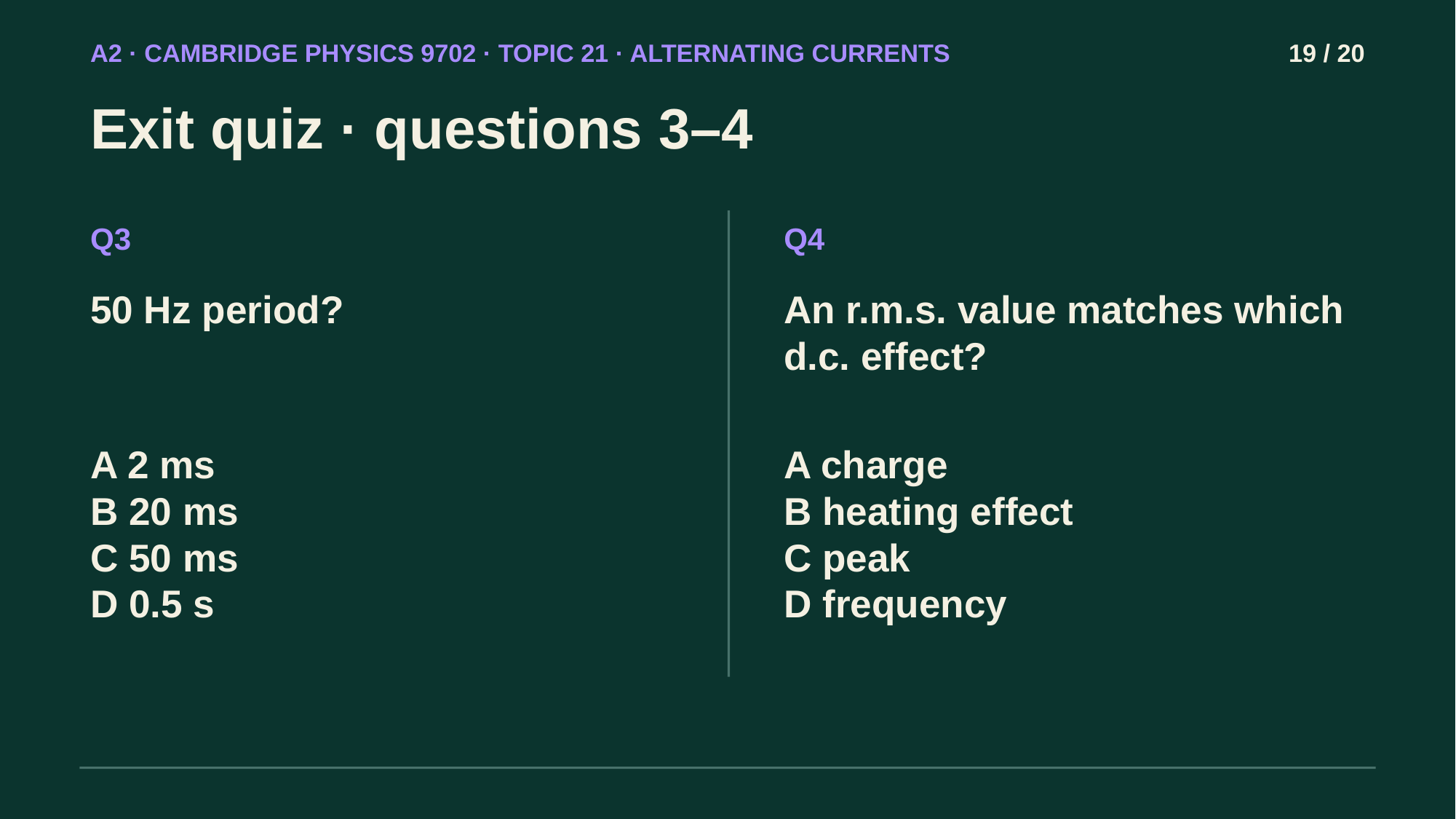

A2 · CAMBRIDGE PHYSICS 9702 · TOPIC 21 · ALTERNATING CURRENTS
19 / 20
Exit quiz · questions 3–4

Q3
Q4
50 Hz period?
An r.m.s. value matches which d.c. effect?
A 2 ms
B 20 ms
C 50 ms
D 0.5 s
A charge
B heating effect
C peak
D frequency